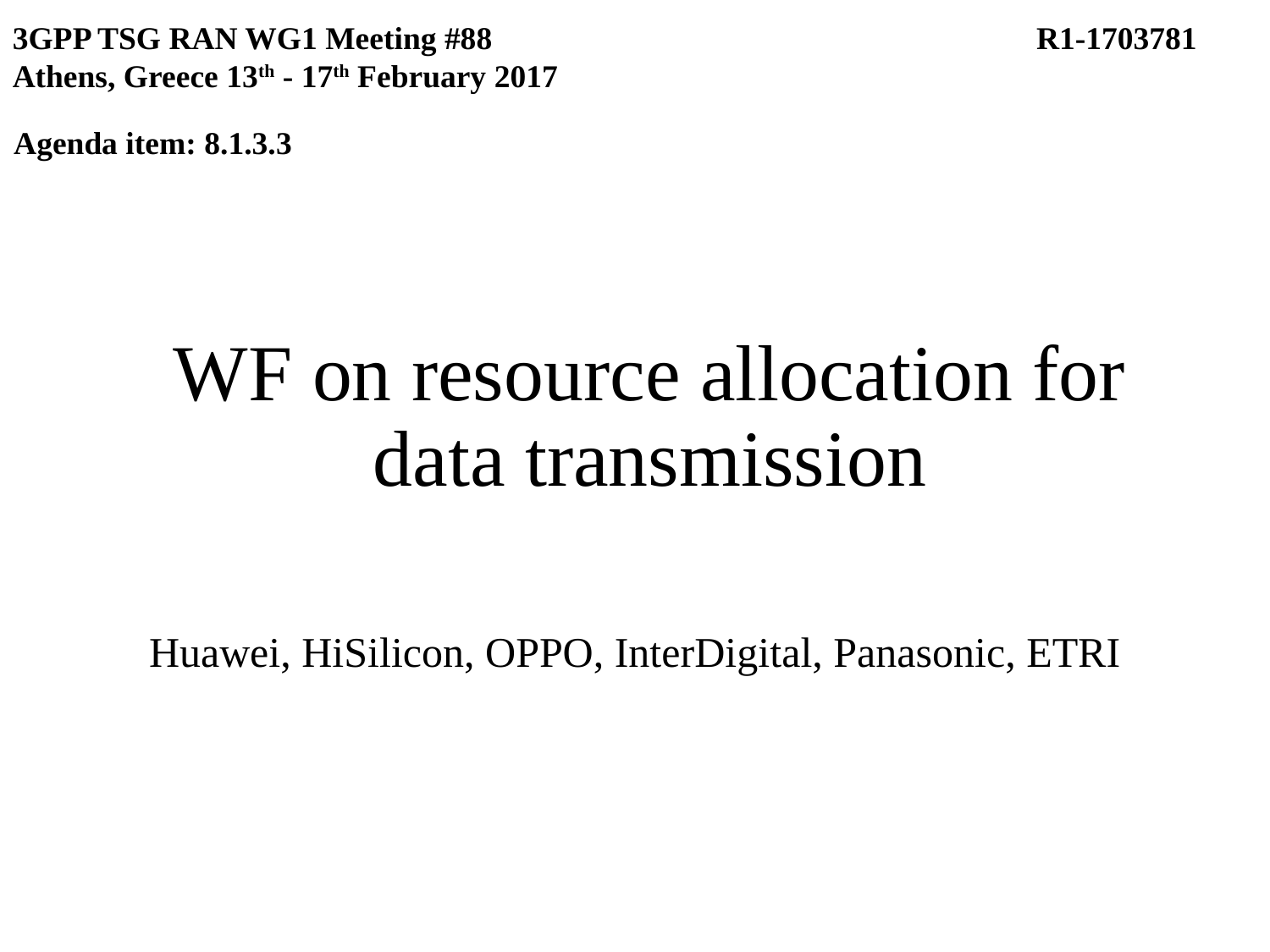

3GPP TSG RAN WG1 Meeting #88					 R1-1703781
Athens, Greece 13th - 17th February 2017
Agenda item: 8.1.3.3
# WF on resource allocation for data transmission
Huawei, HiSilicon, OPPO, InterDigital, Panasonic, ETRI